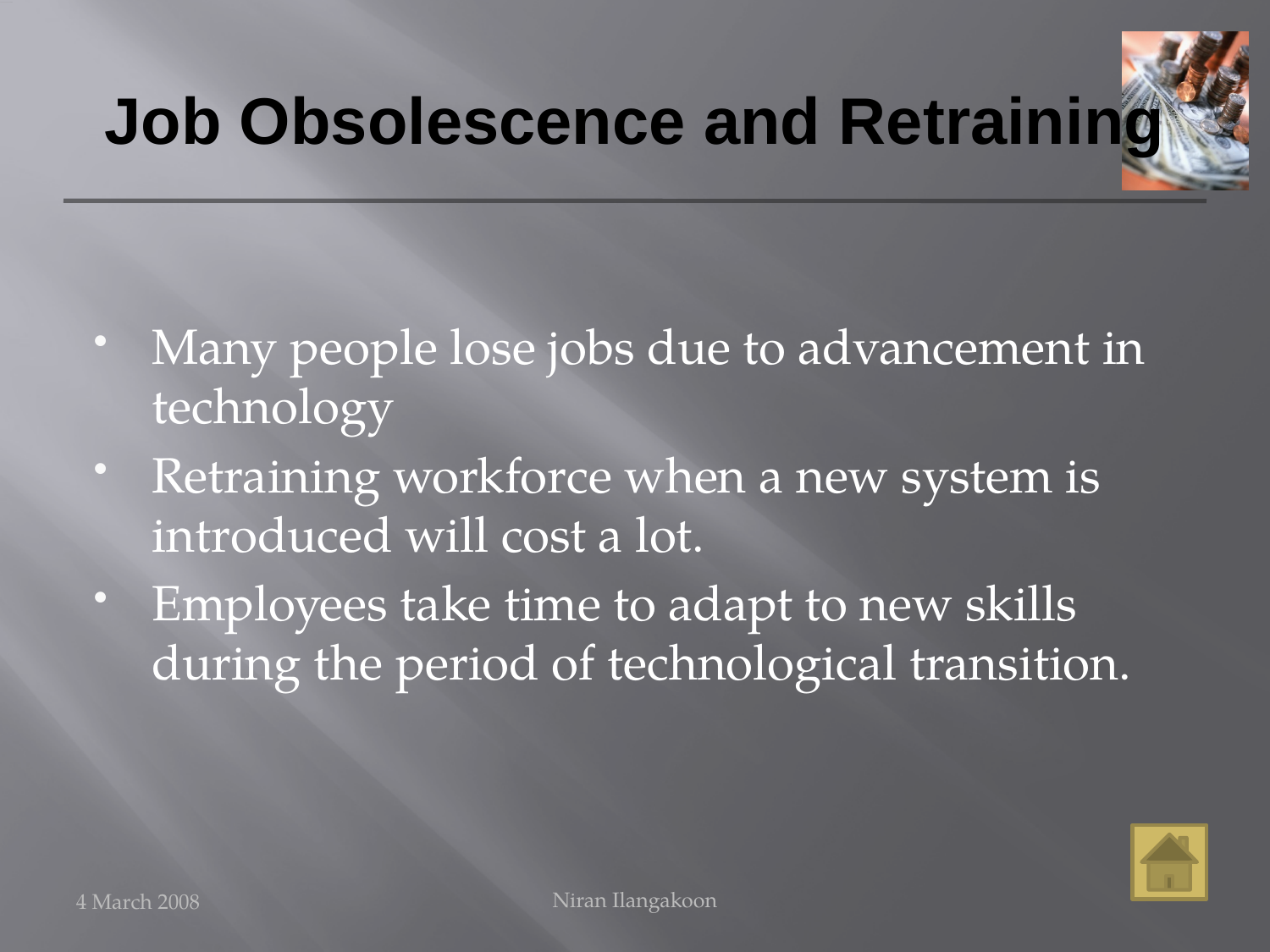

# Job Obsolescence and Retraining
Many people lose jobs due to advancement in technology
Retraining workforce when a new system is introduced will cost a lot.
Employees take time to adapt to new skills during the period of technological transition.

Niran Ilangakoon
4 March 2008